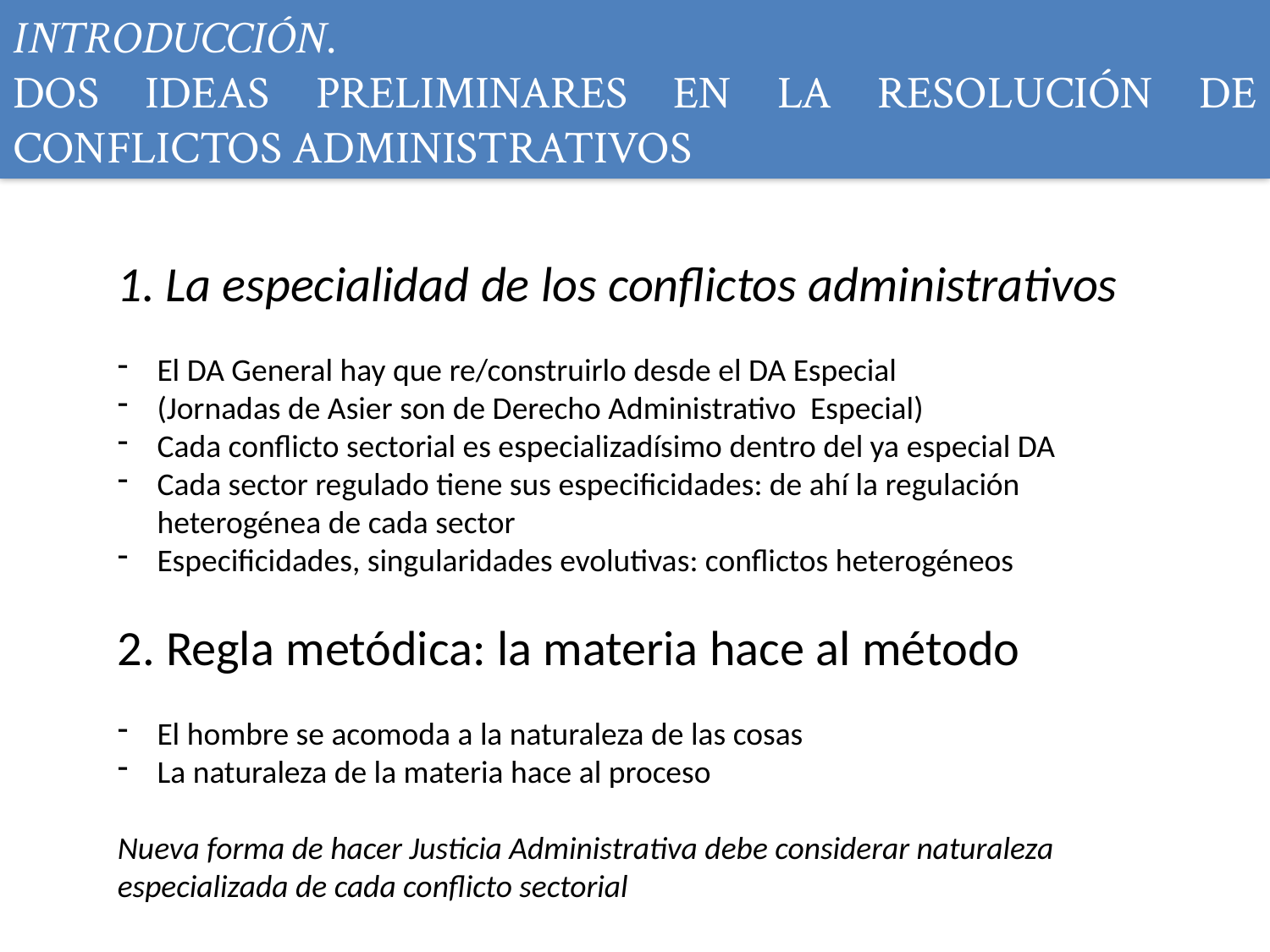

INTRODUCCIÓN.
DOS IDEAS PRELIMINARES EN LA RESOLUCIÓN DE CONFLICTOS ADMINISTRATIVOS
La especialidad de los conflictos administrativos

El DA General hay que re/construirlo desde el DA Especial
(Jornadas de Asier son de Derecho Administrativo  Especial)
Cada conflicto sectorial es especializadísimo dentro del ya especial DA
Cada sector regulado tiene sus especificidades: de ahí la regulación heterogénea de cada sector
Especificidades, singularidades evolutivas: conflictos heterogéneos

2. Regla metódica: la materia hace al método

El hombre se acomoda a la naturaleza de las cosas
La naturaleza de la materia hace al proceso

Nueva forma de hacer Justicia Administrativa debe considerar naturaleza especializada de cada conflicto sectorial